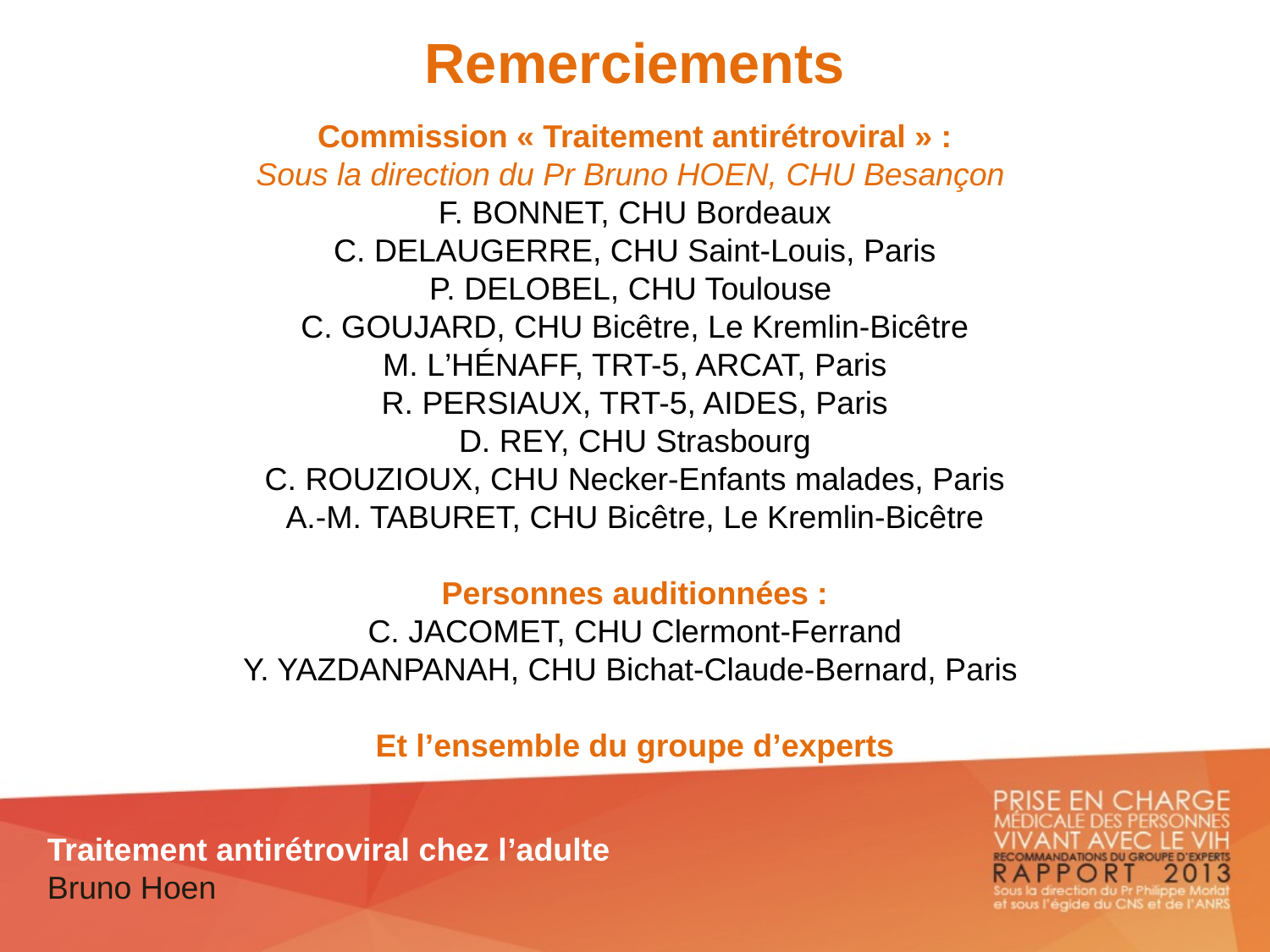

Remerciements

Commission « Traitement antirétroviral » :
Sous la direction du Pr Bruno HOEN, CHU Besançon
F. BONNET, CHU Bordeaux
C. DELAUGERRE, CHU Saint-Louis, Paris
P. DELOBEL, CHU Toulouse
C. GOUJARD, CHU Bicêtre, Le Kremlin-Bicêtre
M. L’HÉNAFF, TRT-5, ARCAT, Paris
R. PERSIAUX, TRT-5, AIDES, Paris
D. REY, CHU Strasbourg
C. ROUZIOUX, CHU Necker-Enfants malades, Paris
A.-M. TABURET, CHU Bicêtre, Le Kremlin-Bicêtre

Personnes auditionnées :
C. JACOMET, CHU Clermont-Ferrand
Y. YAZDANPANAH, CHU Bichat-Claude-Bernard, Paris

Et l’ensemble du groupe d’experts

Traitement antirétroviral chez l’adulte
Bruno Hoen